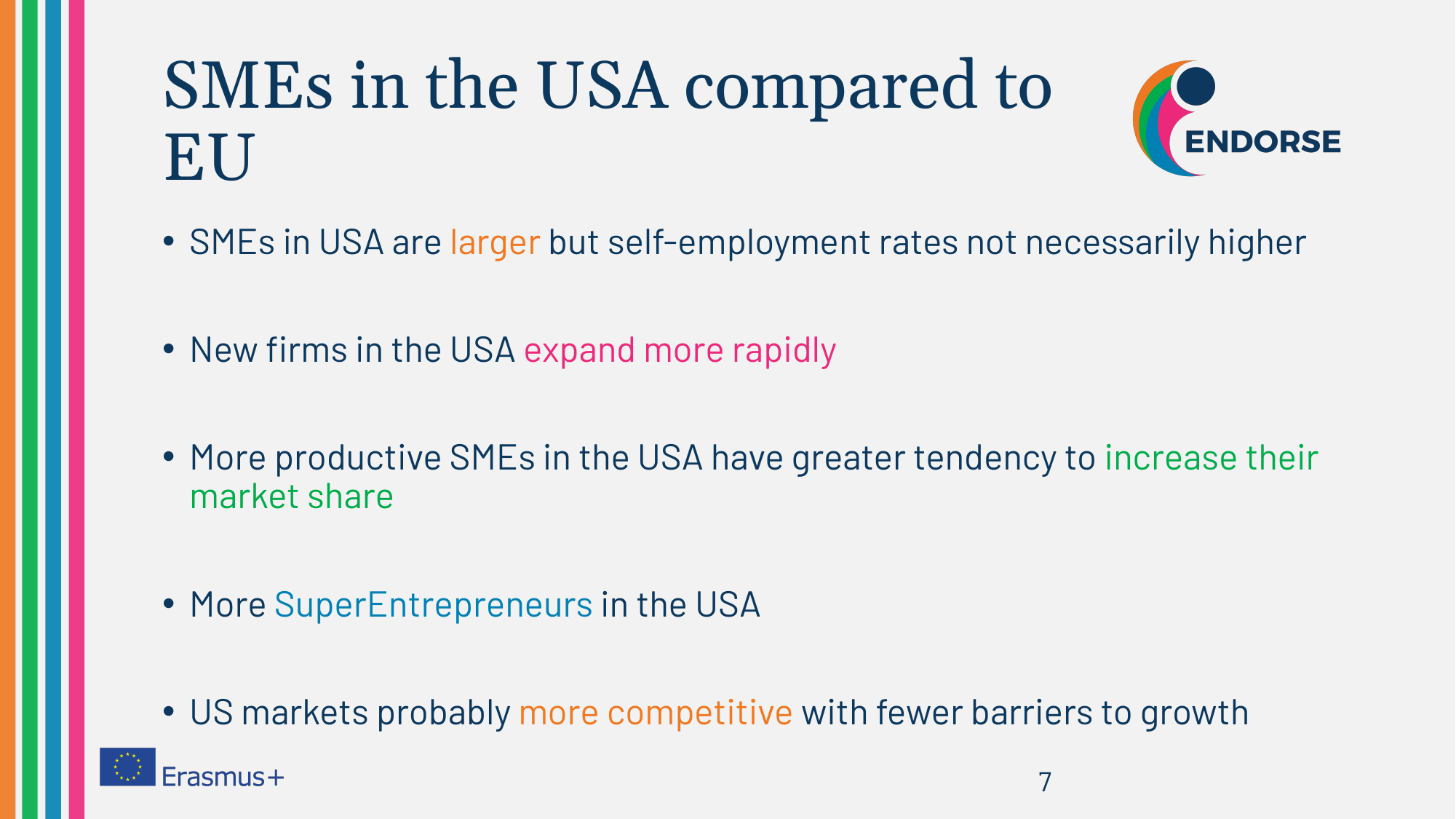

# SMEs in the USA compared to EU
SMEs in USA are larger but self-employment rates not necessarily higher

New firms in the USA expand more rapidly

More productive SMEs in the USA have greater tendency to increase their market share

More SuperEntrepreneurs in the USA

US markets probably more competitive with fewer barriers to growth
7